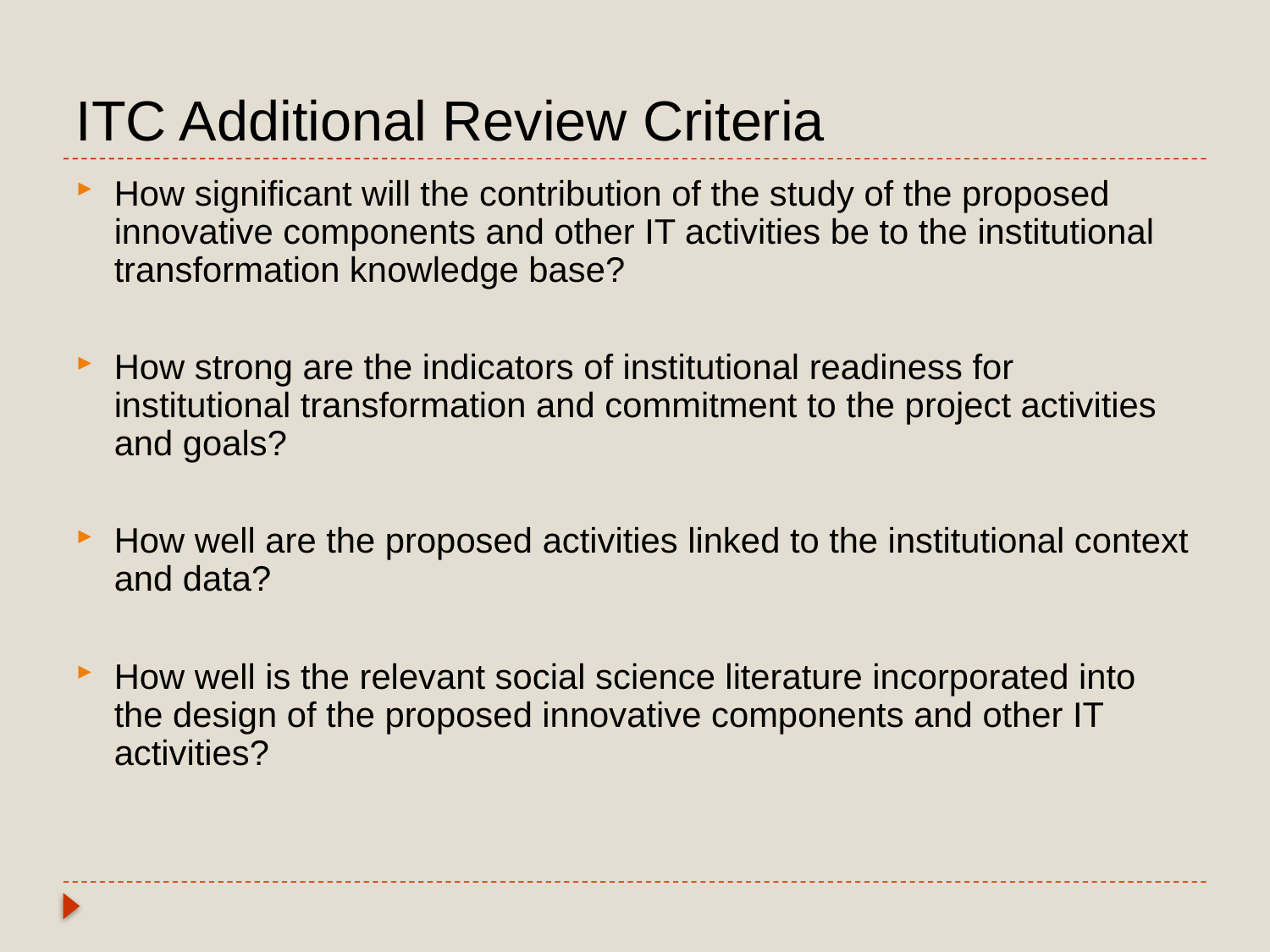

# ITC Additional Review Criteria
How significant will the contribution of the study of the proposed innovative components and other IT activities be to the institutional transformation knowledge base?

How strong are the indicators of institutional readiness for institutional transformation and commitment to the project activities and goals?

How well are the proposed activities linked to the institutional context and data?

How well is the relevant social science literature incorporated into the design of the proposed innovative components and other IT activities?